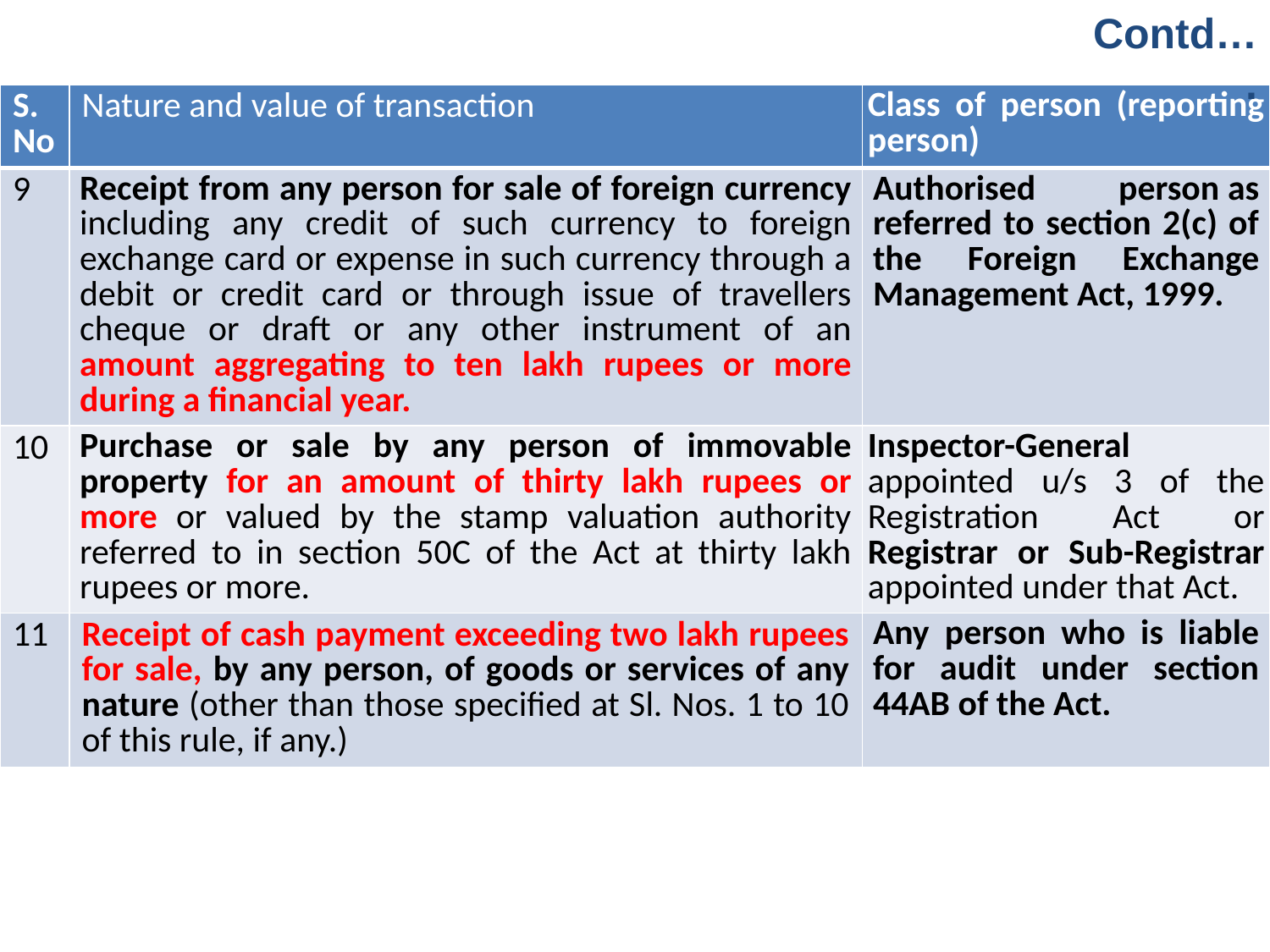

Contd….
| S. No | Nature and value of transaction | Class of person (reporting person) |
| --- | --- | --- |
| 9 | Receipt from any person for sale of foreign currency including any credit of such currency to foreign exchange card or expense in such currency through a debit or credit card or through issue of travellers cheque or draft or any other instrument of an amount aggregating to ten lakh rupees or more during a financial year. | Authorised person as referred to section 2(c) of the Foreign Exchange Management Act, 1999. |
| 10 | Purchase or sale by any person of immovable property for an amount of thirty lakh rupees or more or valued by the stamp valuation authority referred to in section 50C of the Act at thirty lakh rupees or more. | Inspector-General appointed u/s 3 of the Registration Act or Registrar or Sub-Registrar appointed under that Act. |
| 11 | Receipt of cash payment exceeding two lakh rupees for sale, by any person, of goods or services of any nature (other than those specified at Sl. Nos. 1 to 10 of this rule, if any.) | Any person who is liable for audit under section 44AB of the Act. |
370